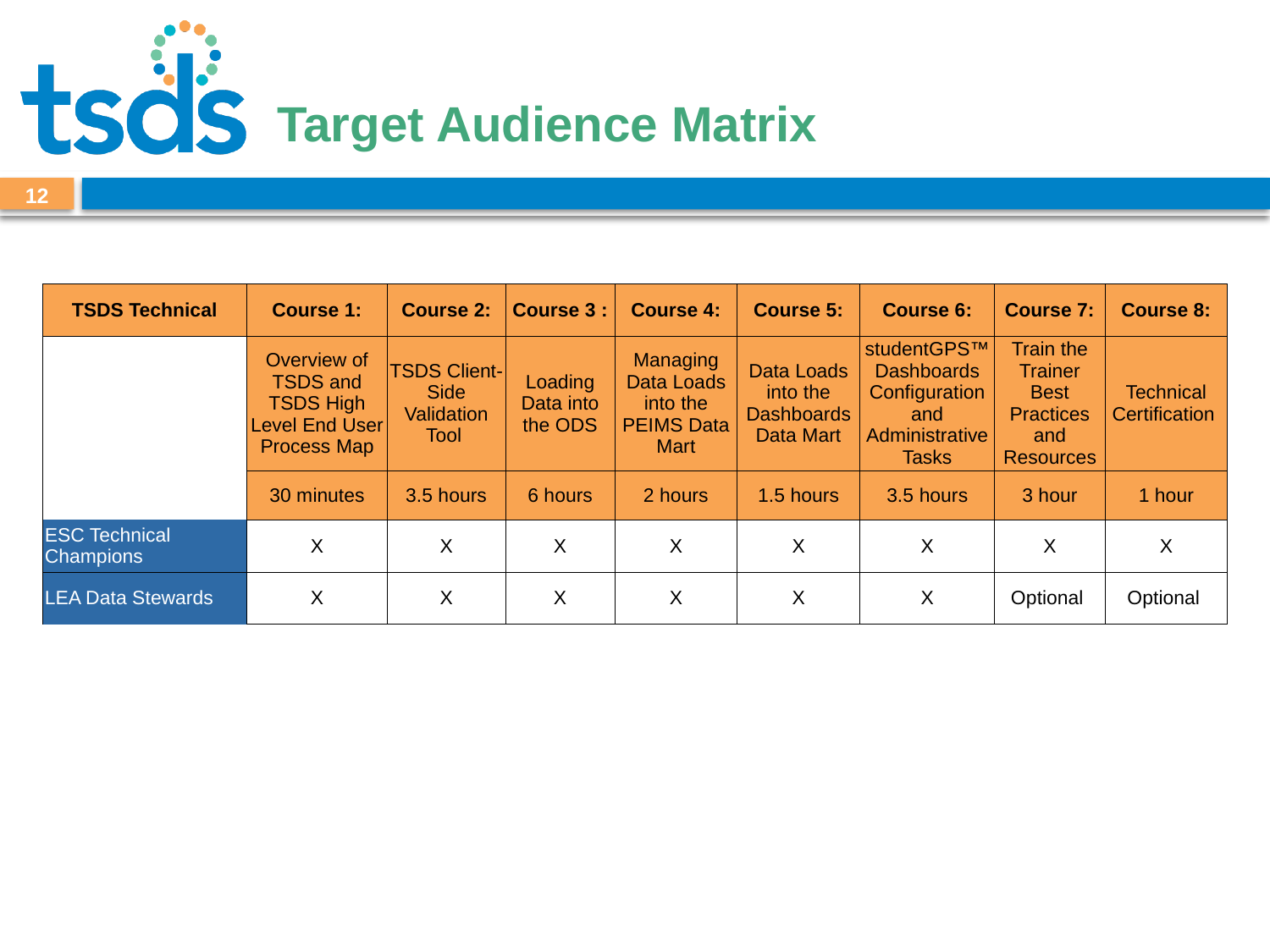

# Target Audience Matrix
12
| TSDS Technical | Course 1: | Course 2: | Course 3 : | Course 4: | Course 5: | Course 6: | Course 7: | Course 8: |
| --- | --- | --- | --- | --- | --- | --- | --- | --- |
|  | Overview of TSDS and TSDS High Level End User Process Map | TSDS Client-Side Validation Tool | Loading Data into the ODS | Managing Data Loads into the PEIMS Data Mart | Data Loads into the Dashboards Data Mart | studentGPS™ Dashboards Configuration and Administrative Tasks | Train the Trainer Best Practices and Resources | Technical Certification |
|  | 30 minutes | 3.5 hours | 6 hours | 2 hours | 1.5 hours | 3.5 hours | 3 hour | 1 hour |
| ESC Technical Champions | X | X | X | X | X | X | X | X |
| LEA Data Stewards | X | X | X | X | X | X | Optional | Optional |